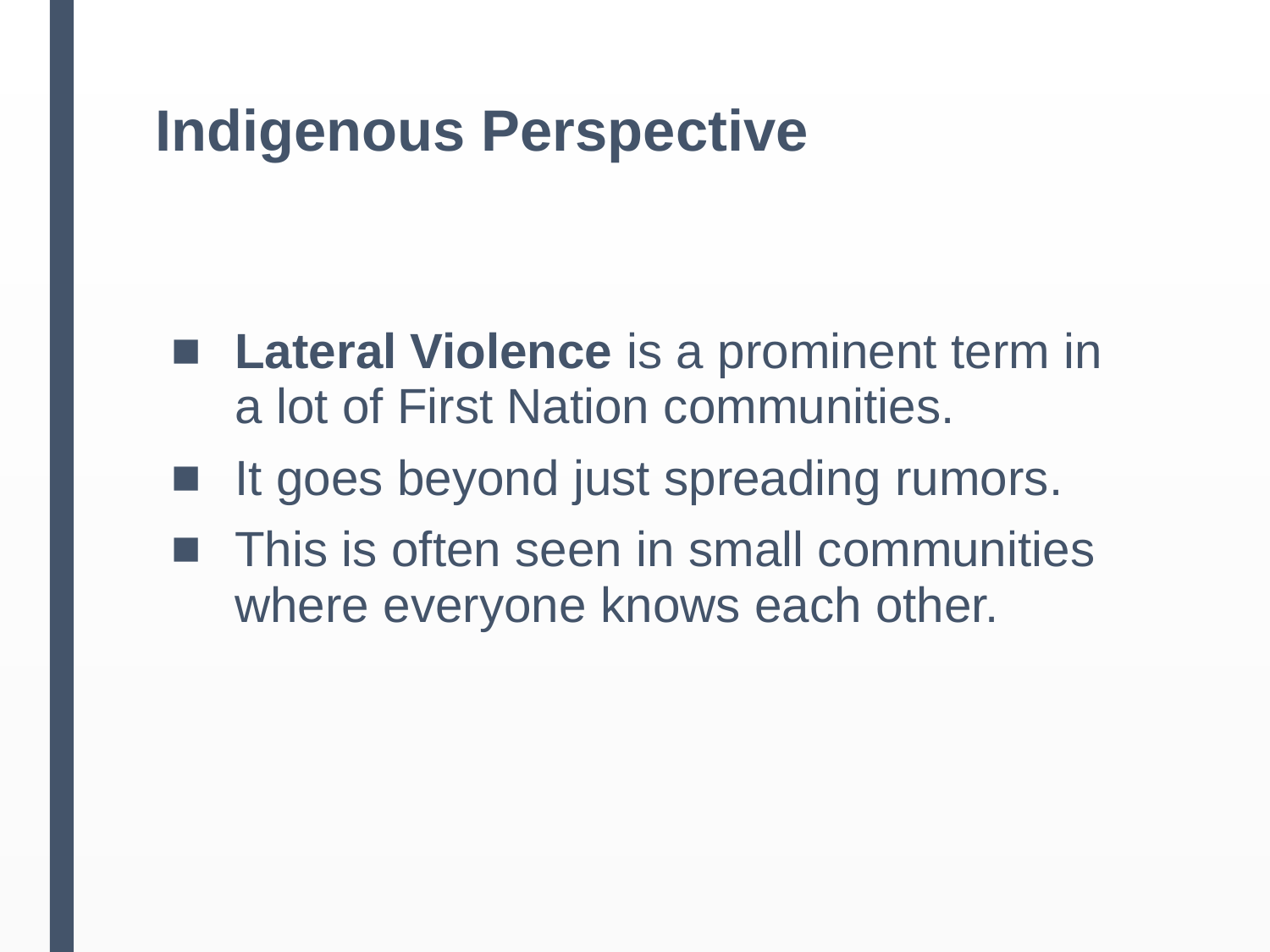

# Indigenous Perspective
Lateral Violence is a prominent term in a lot of First Nation communities.
It goes beyond just spreading rumors.
This is often seen in small communities where everyone knows each other.